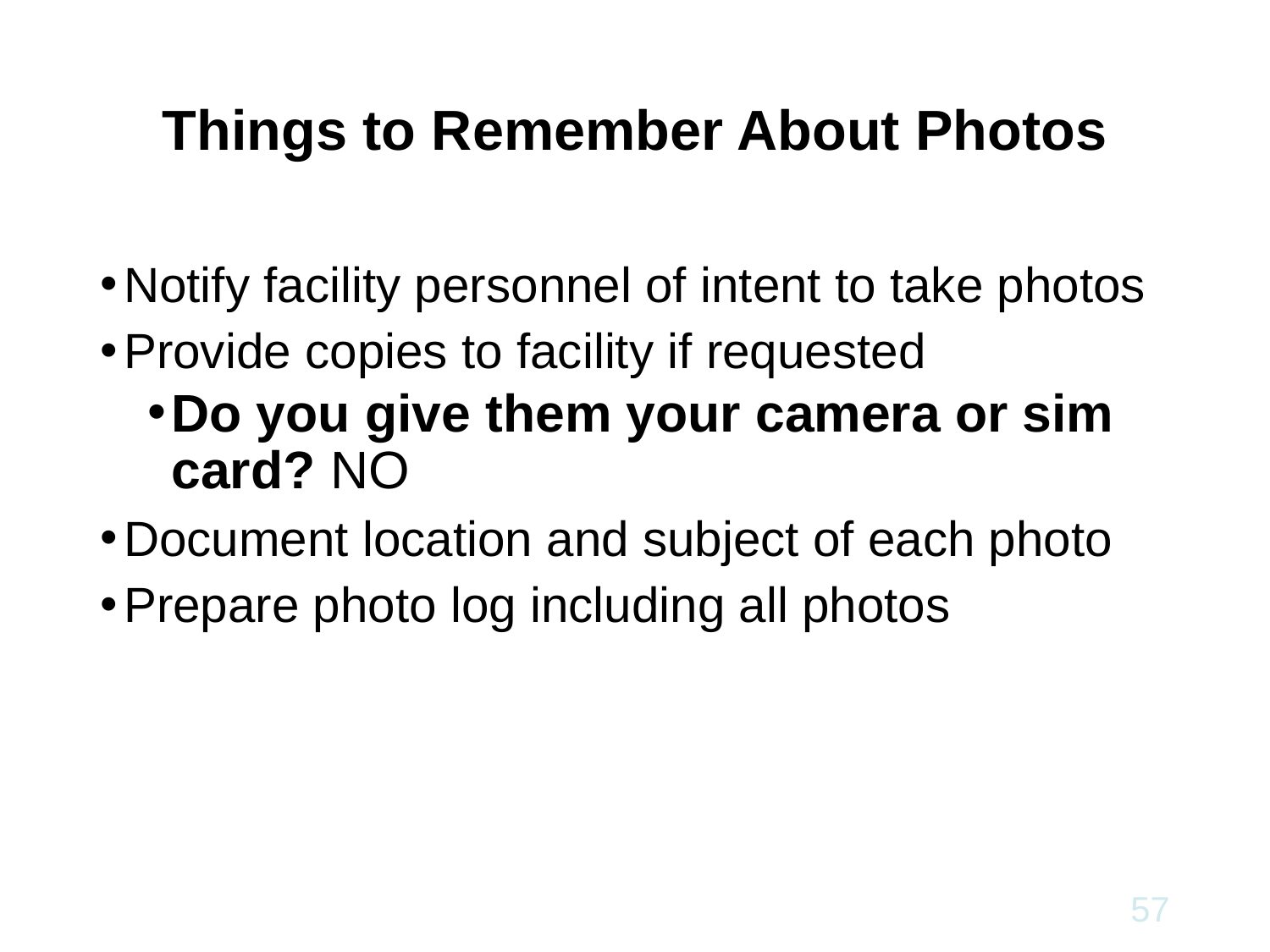

# Things to Remember About Photos
Notify facility personnel of intent to take photos
Provide copies to facility if requested
Do you give them your camera or sim card? NO
Document location and subject of each photo
Prepare photo log including all photos

57